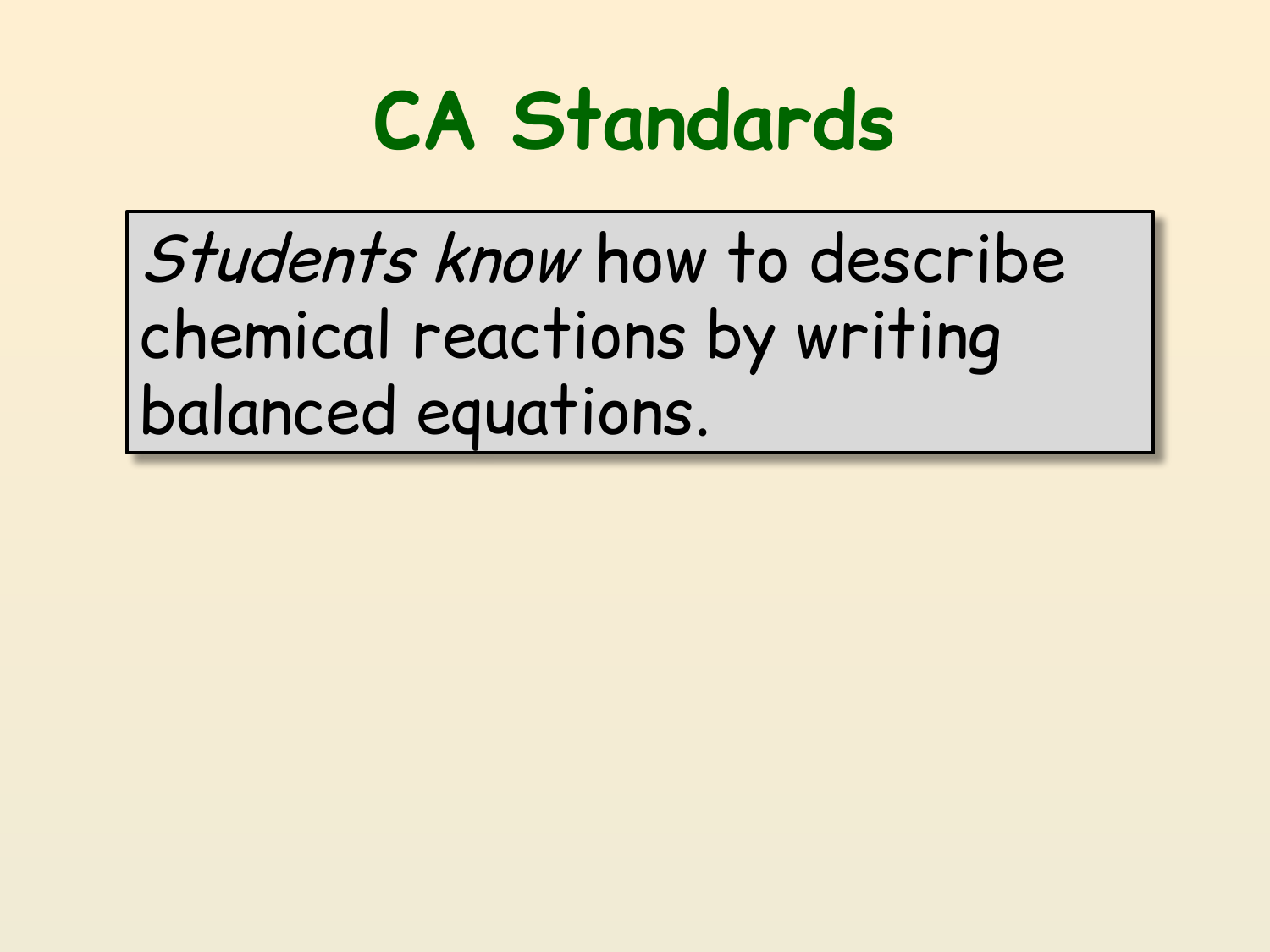

# CA Standards
Students know how to describe chemical reactions by writing balanced equations.